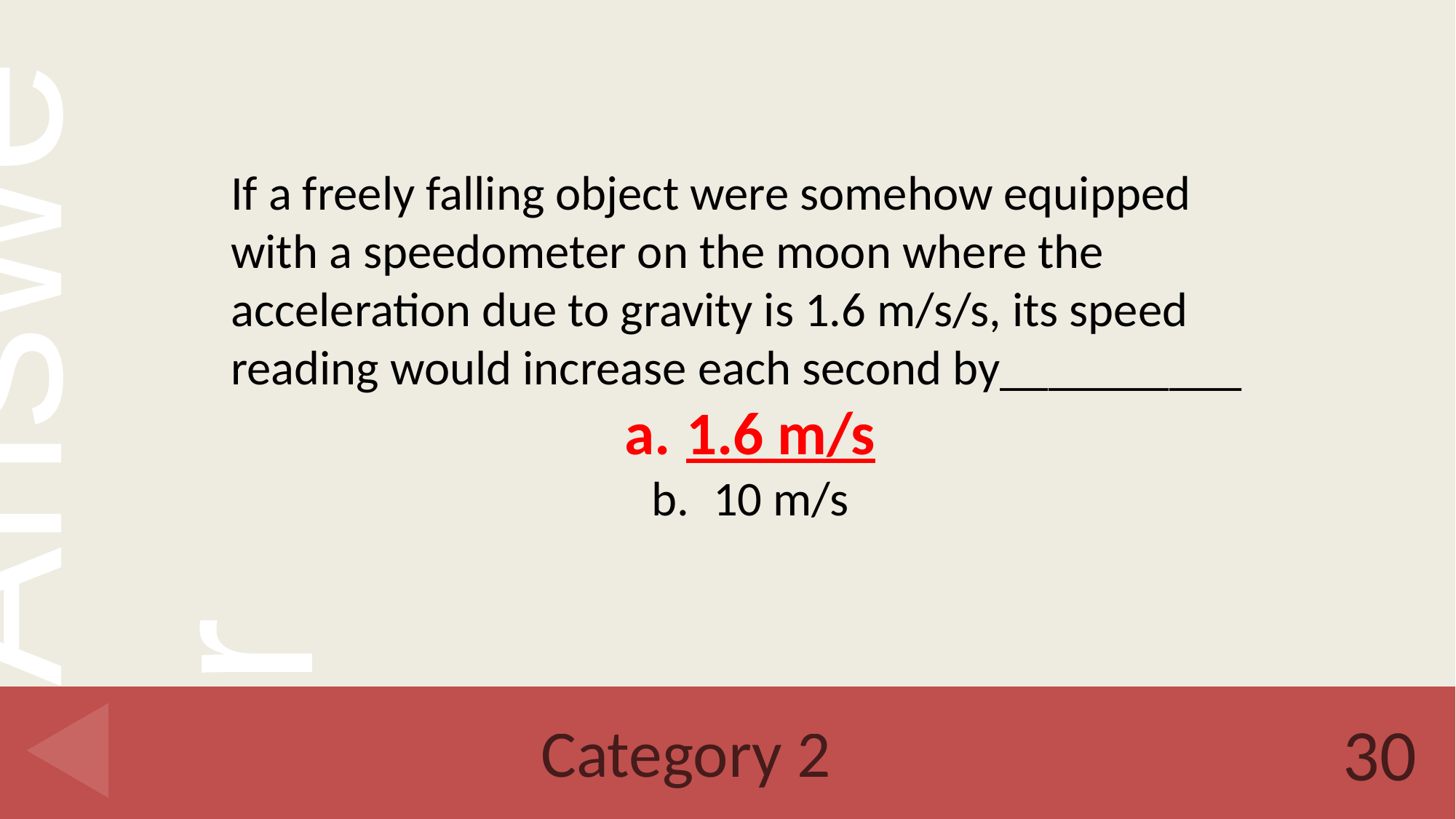

If a freely falling object were somehow equipped with a speedometer on the moon where the acceleration due to gravity is 1.6 m/s/s, its speed reading would increase each second by__________
1.6 m/s
10 m/s
# Category 2
30